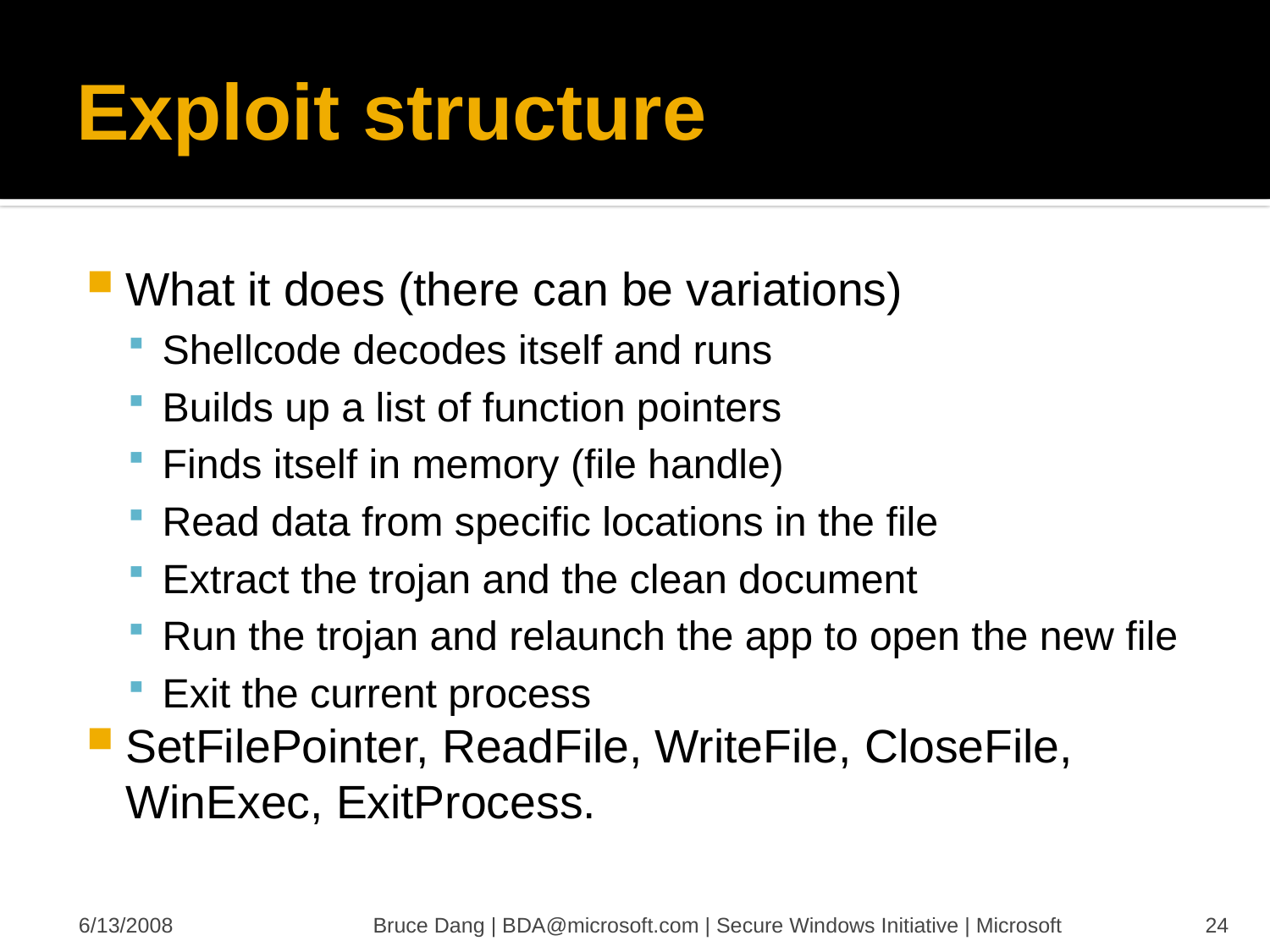

# Exploit structure
What it does (there can be variations)
Shellcode decodes itself and runs
Builds up a list of function pointers
Finds itself in memory (file handle)
Read data from specific locations in the file
Extract the trojan and the clean document
Run the trojan and relaunch the app to open the new file
Exit the current process
SetFilePointer, ReadFile, WriteFile, CloseFile, WinExec, ExitProcess.

6/13/2008
Bruce Dang | BDA@microsoft.com | Secure Windows Initiative | Microsoft
24